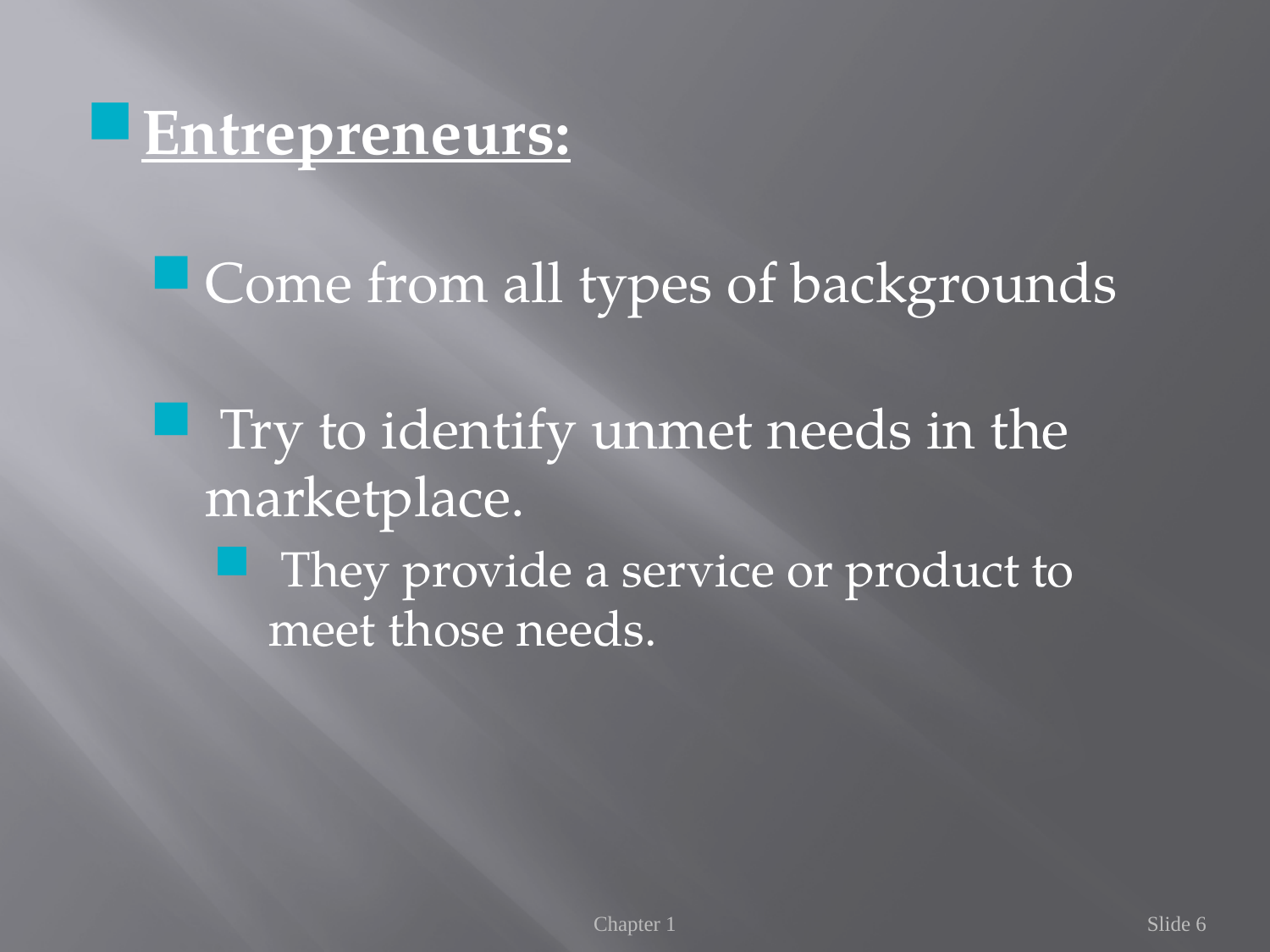

Entrepreneurs:
Come from all types of backgrounds
 Try to identify unmet needs in the marketplace.
 They provide a service or product to meet those needs.

Chapter 1
Slide 6